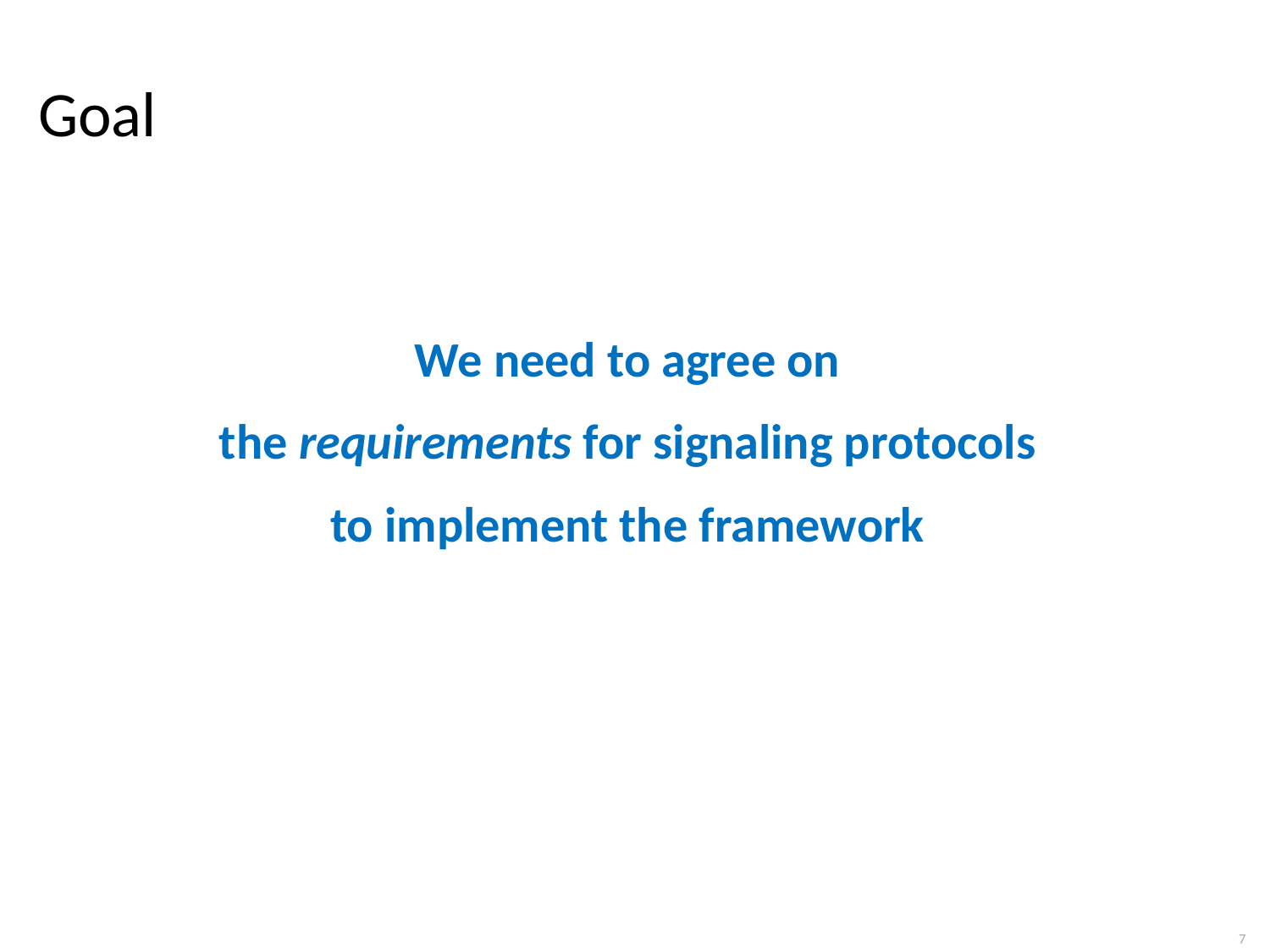

# Goal

We need to agree on
the requirements for signaling protocols
to implement the framework